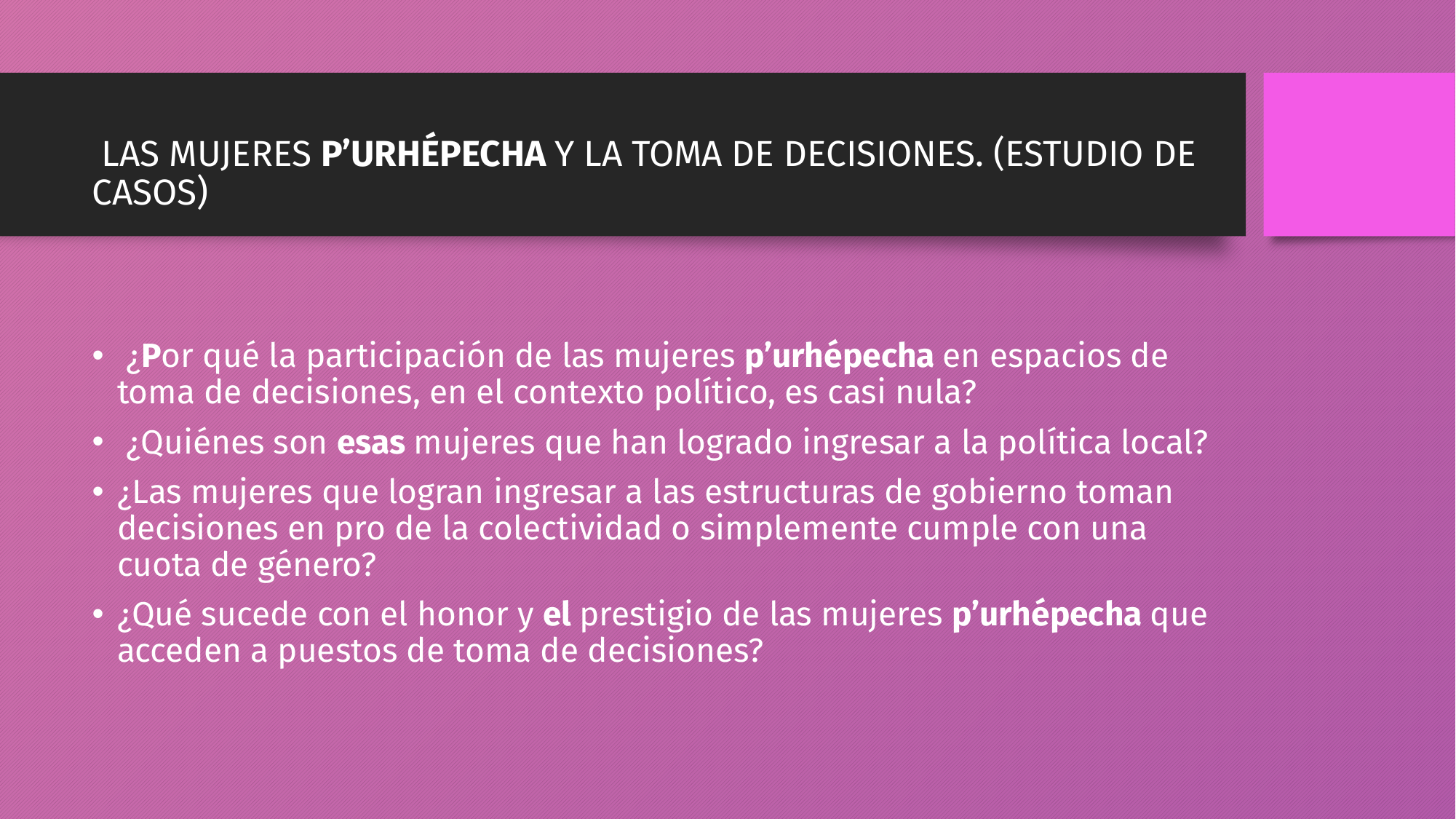

# LAS MUJERES P’URHÉPECHA Y LA TOMA DE DECISIONES. (ESTUDIO DE CASOS)

 ¿Por qué la participación de las mujeres p’urhépecha en espacios de toma de decisiones, en el contexto político, es casi nula?
 ¿Quiénes son esas mujeres que han logrado ingresar a la política local?
¿Las mujeres que logran ingresar a las estructuras de gobierno toman decisiones en pro de la colectividad o simplemente cumple con una cuota de género?
¿Qué sucede con el honor y el prestigio de las mujeres p’urhépecha que acceden a puestos de toma de decisiones?